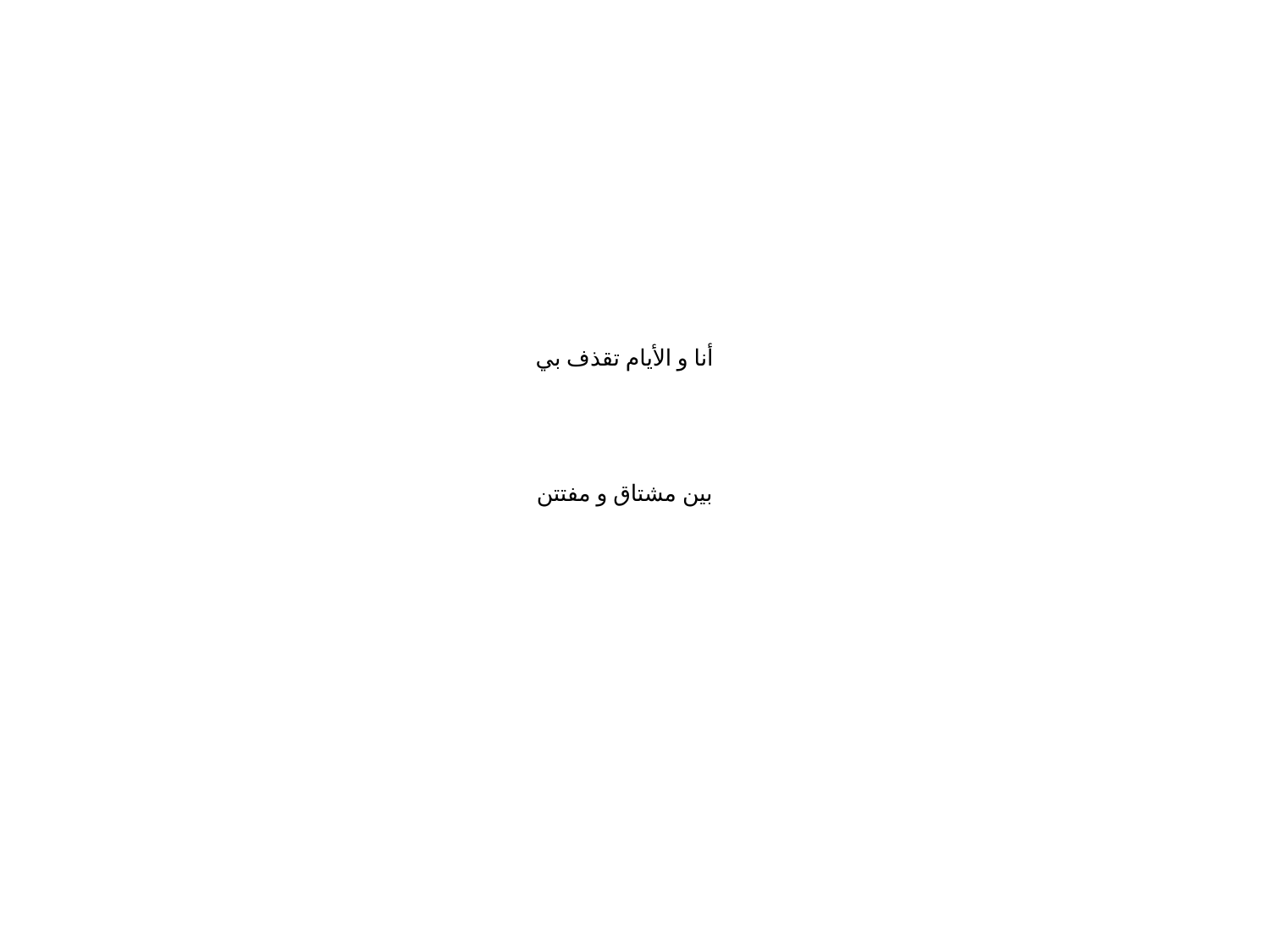

# أنا و الأيام تقذف بي بين مشتاق و مفتتن